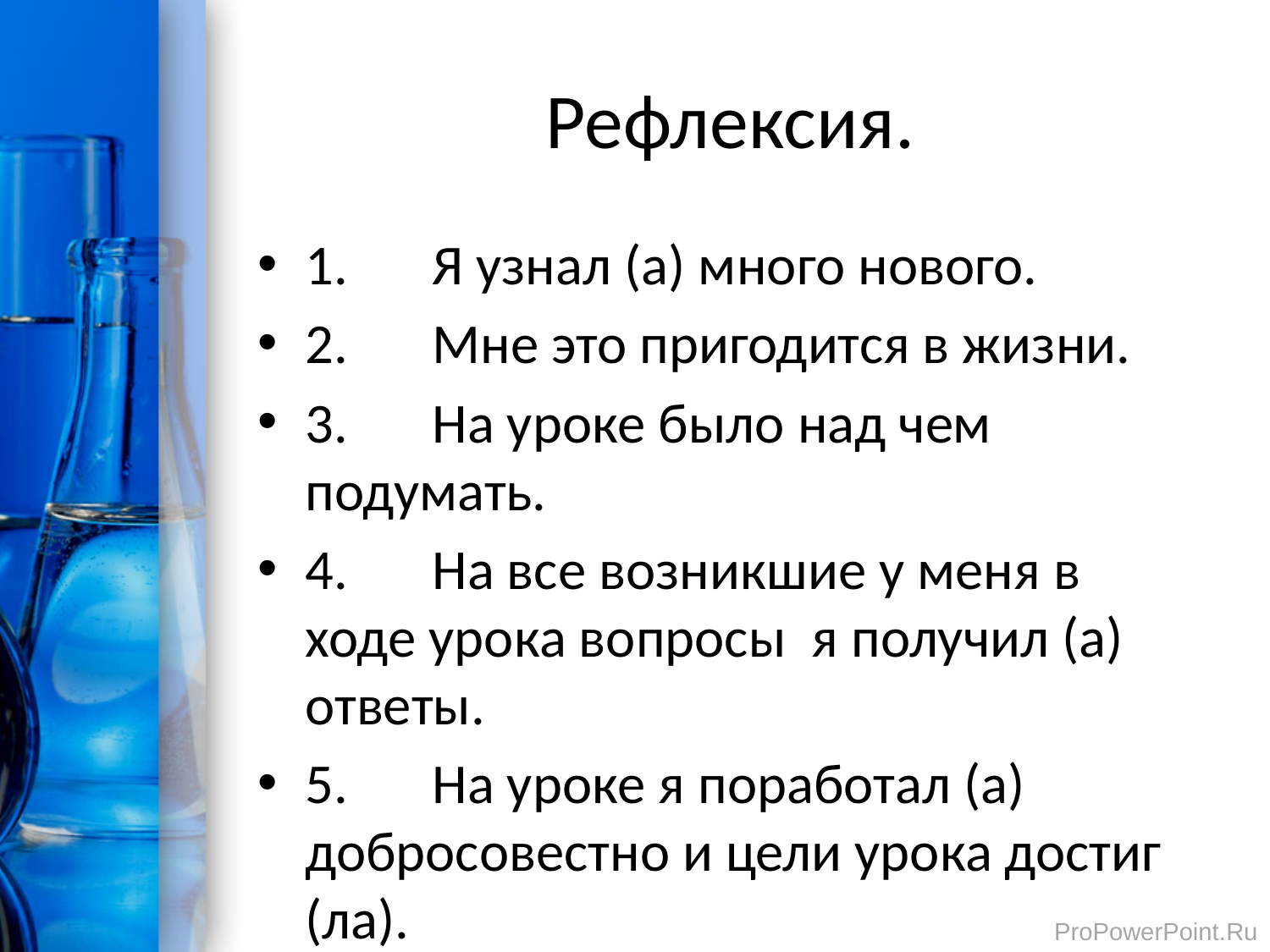

# Рефлексия.
1.	Я узнал (а) много нового.
2.	Мне это пригодится в жизни.
3.	На уроке было над чем подумать.
4.	На все возникшие у меня в ходе урока вопросы  я получил (а) ответы.
5.	На уроке я поработал (а) добросовестно и цели урока достиг (ла).